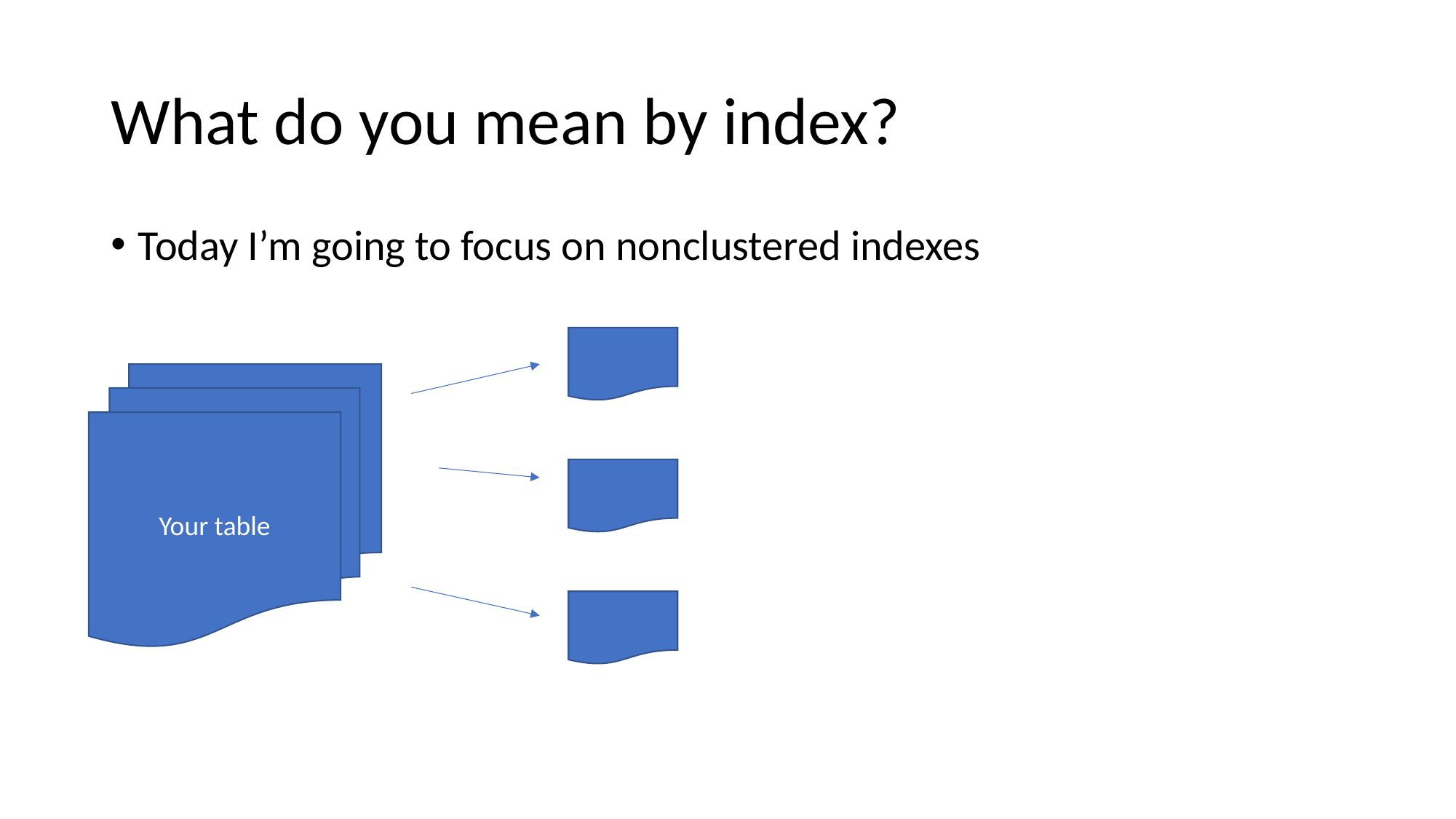

# What do you mean by index?
Today I’m going to focus on nonclustered indexes

Your table